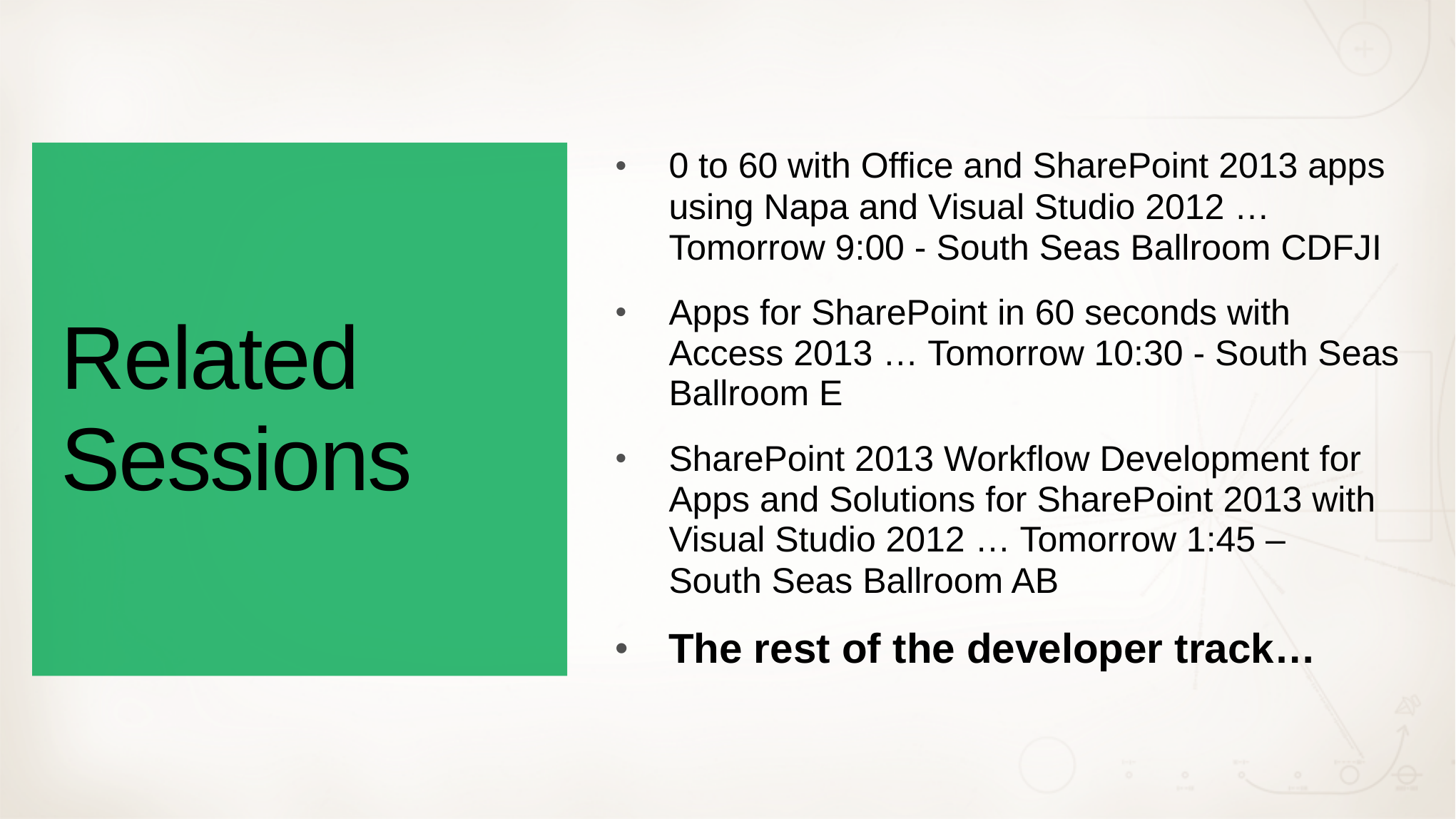

# Related Sessions
0 to 60 with Office and SharePoint 2013 apps using Napa and Visual Studio 2012 …
Tomorrow 9:00 - South Seas Ballroom CDFJI
Apps for SharePoint in 60 seconds with Access 2013 … Tomorrow 10:30 - South Seas Ballroom E
SharePoint 2013 Workflow Development for Apps and Solutions for SharePoint 2013 with Visual Studio 2012 … Tomorrow 1:45 –
South Seas Ballroom AB
The rest of the developer track…